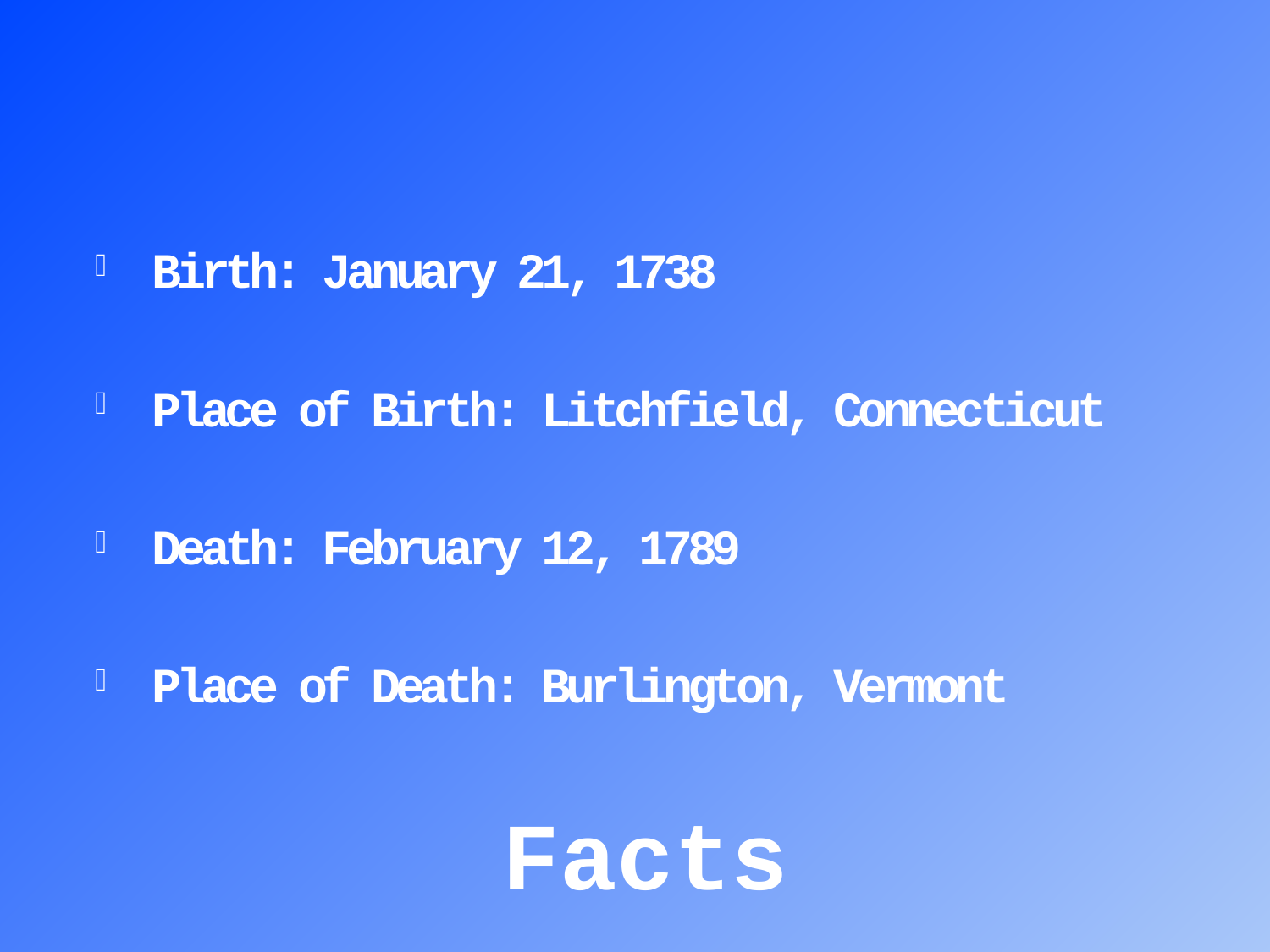

Birth: January 21, 1738

Place of Birth: Litchfield, Connecticut

Death: February 12, 1789

Place of Death: Burlington, Vermont
# Facts